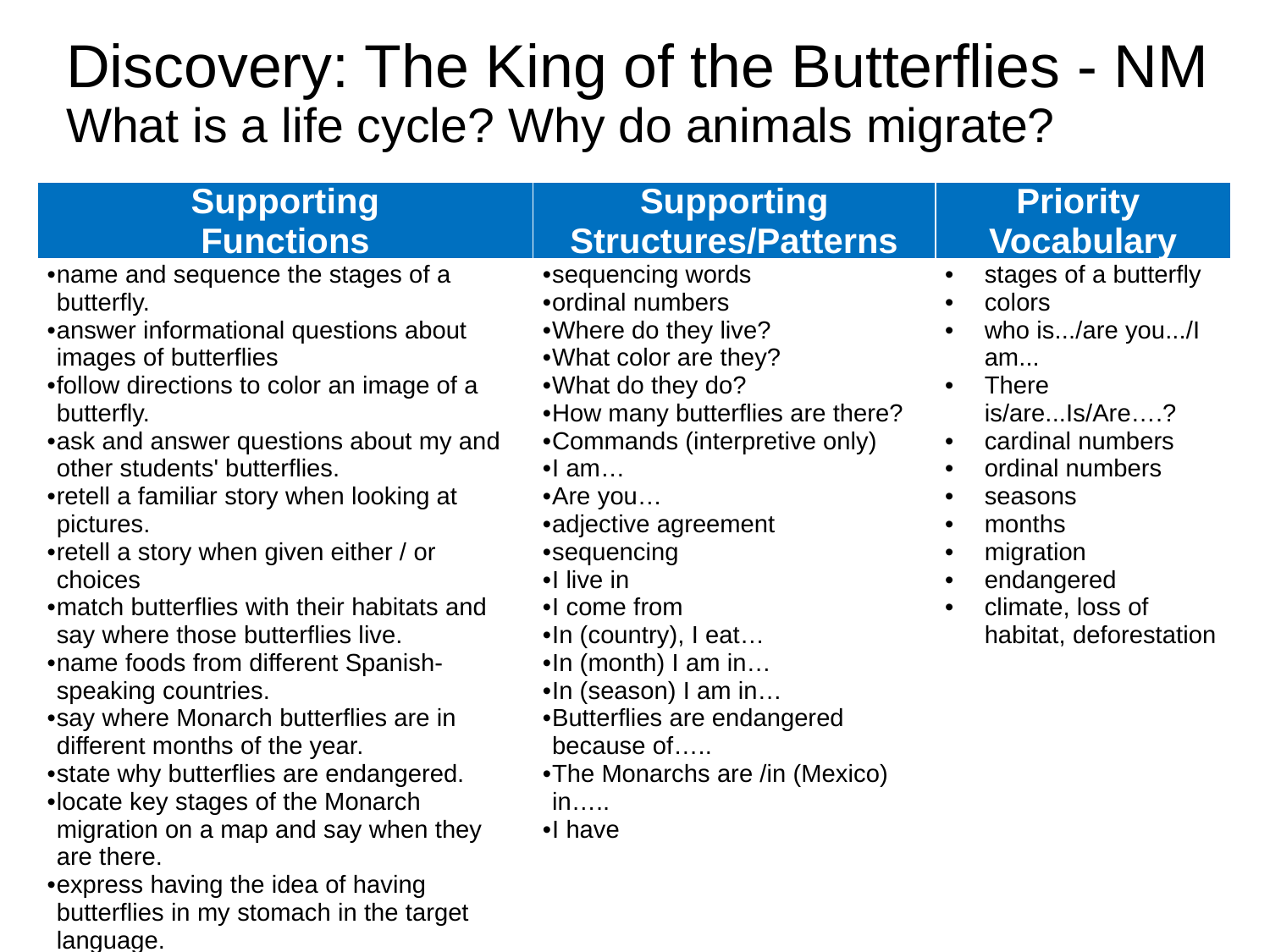

# Discovery: The King of the Butterflies - NM What is a life cycle? Why do animals migrate?
| Supporting Functions | Supporting Structures/Patterns | Priority Vocabulary |
| --- | --- | --- |
| name and sequence the stages of a butterfly. answer informational questions about images of butterflies follow directions to color an image of a butterfly. ask and answer questions about my and other students' butterflies. retell a familiar story when looking at pictures. retell a story when given either / or choices match butterflies with their habitats and say where those butterflies live. name foods from different Spanish-speaking countries. say where Monarch butterflies are in different months of the year. state why butterflies are endangered. locate key stages of the Monarch migration on a map and say when they are there. express having the idea of having butterflies in my stomach in the target language. | sequencing words ordinal numbers Where do they live? What color are they? What do they do? How many butterflies are there? Commands (interpretive only) I am… Are you… adjective agreement sequencing I live in I come from In (country), I eat… In (month) I am in… In (season) I am in… Butterflies are endangered because of….. The Monarchs are /in (Mexico) in….. I have | stages of a butterfly colors who is.../are you.../I am... There is/are...Is/Are….? cardinal numbers ordinal numbers seasons months migration endangered climate, loss of habitat, deforestation |
Laura Terrill
14